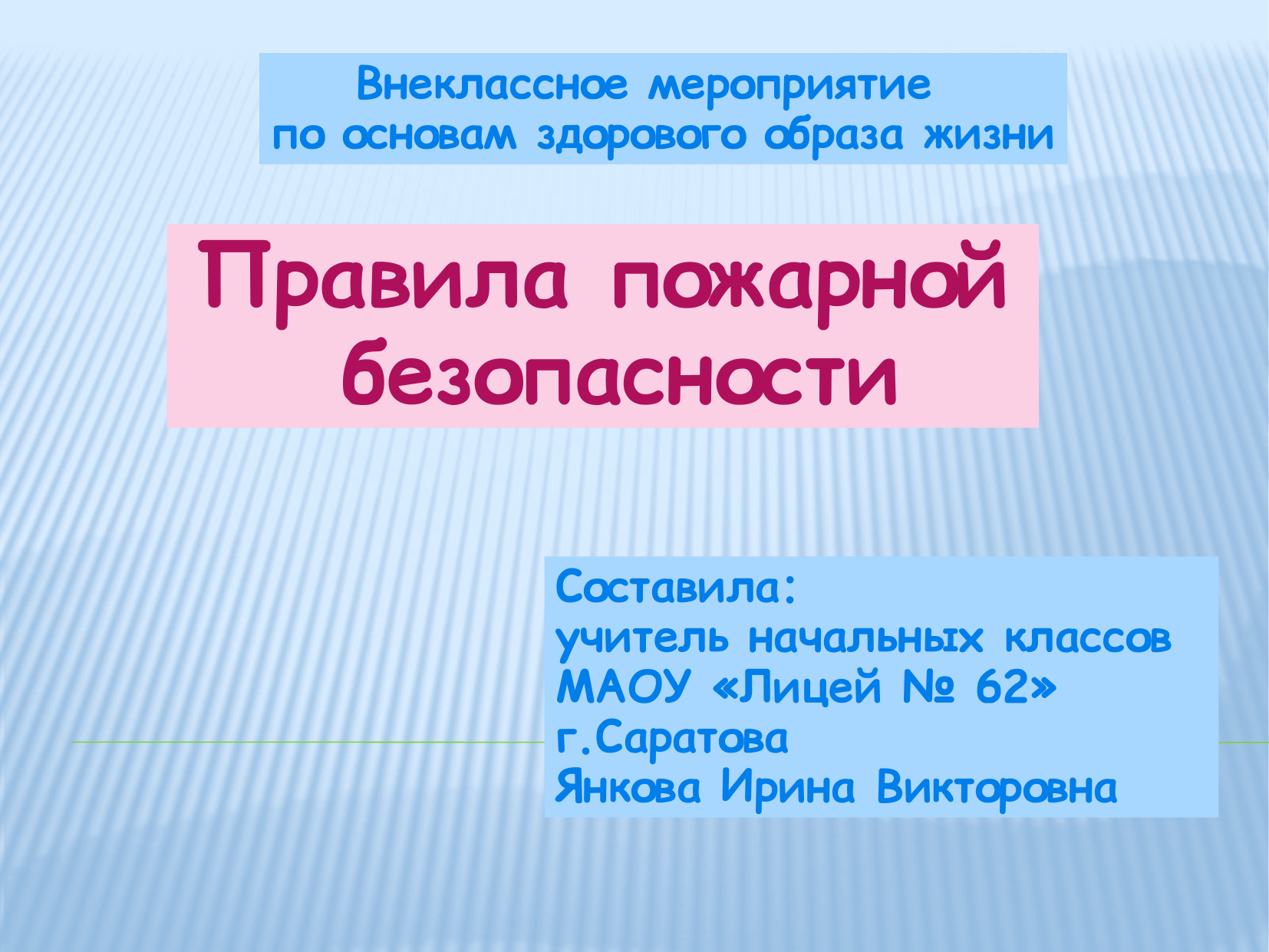

Внеклассное мероприятие
по основам здорового образа жизни
Правила пожарной
 безопасности
Составила:
учитель начальных классов МАОУ «Лицей № 62»
г.Саратова
Янкова Ирина Викторовна